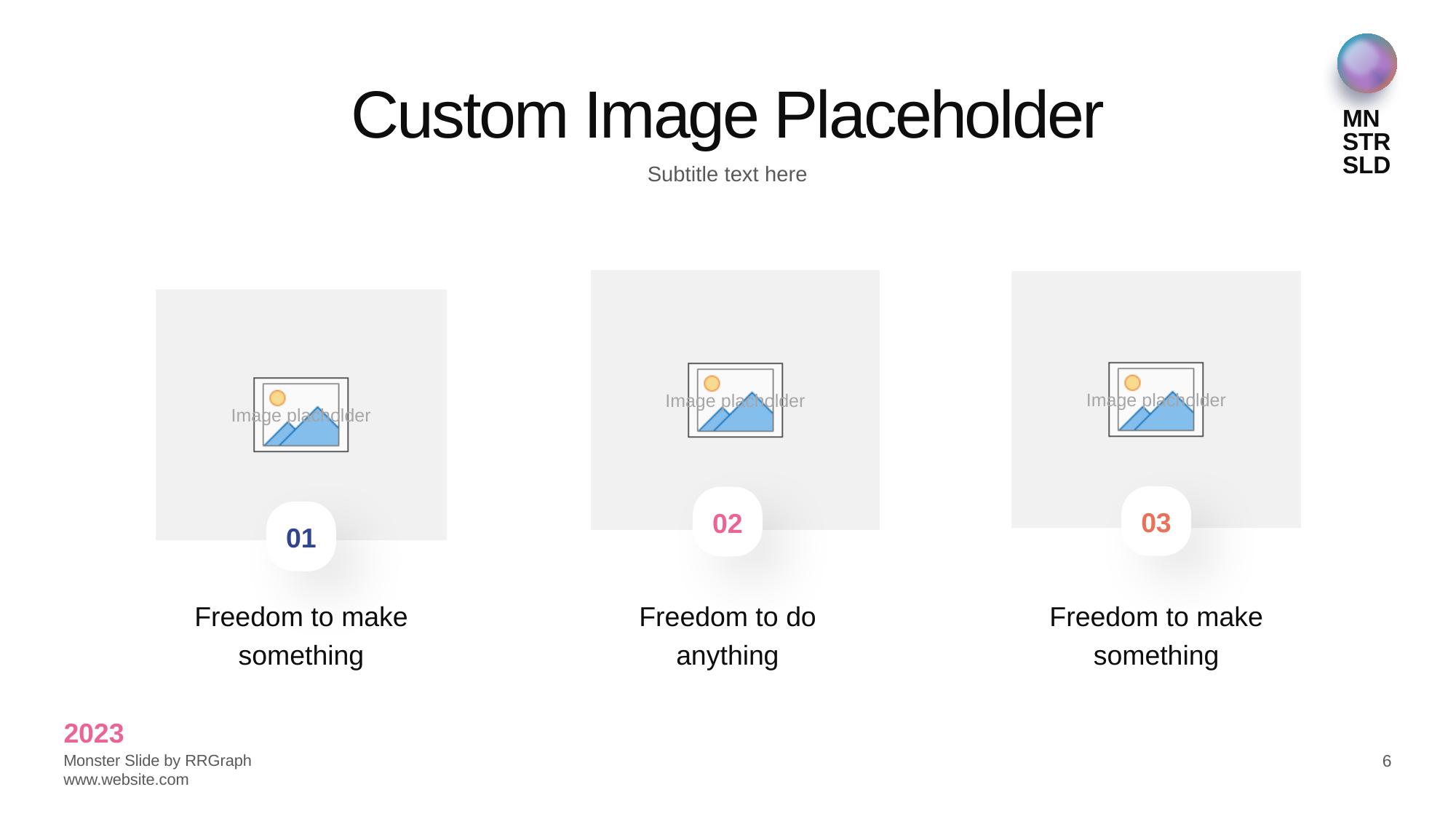

Custom Image Placeholder
Subtitle text here

03

02

01
Freedom to make something
Freedom to do anything
Freedom to make something